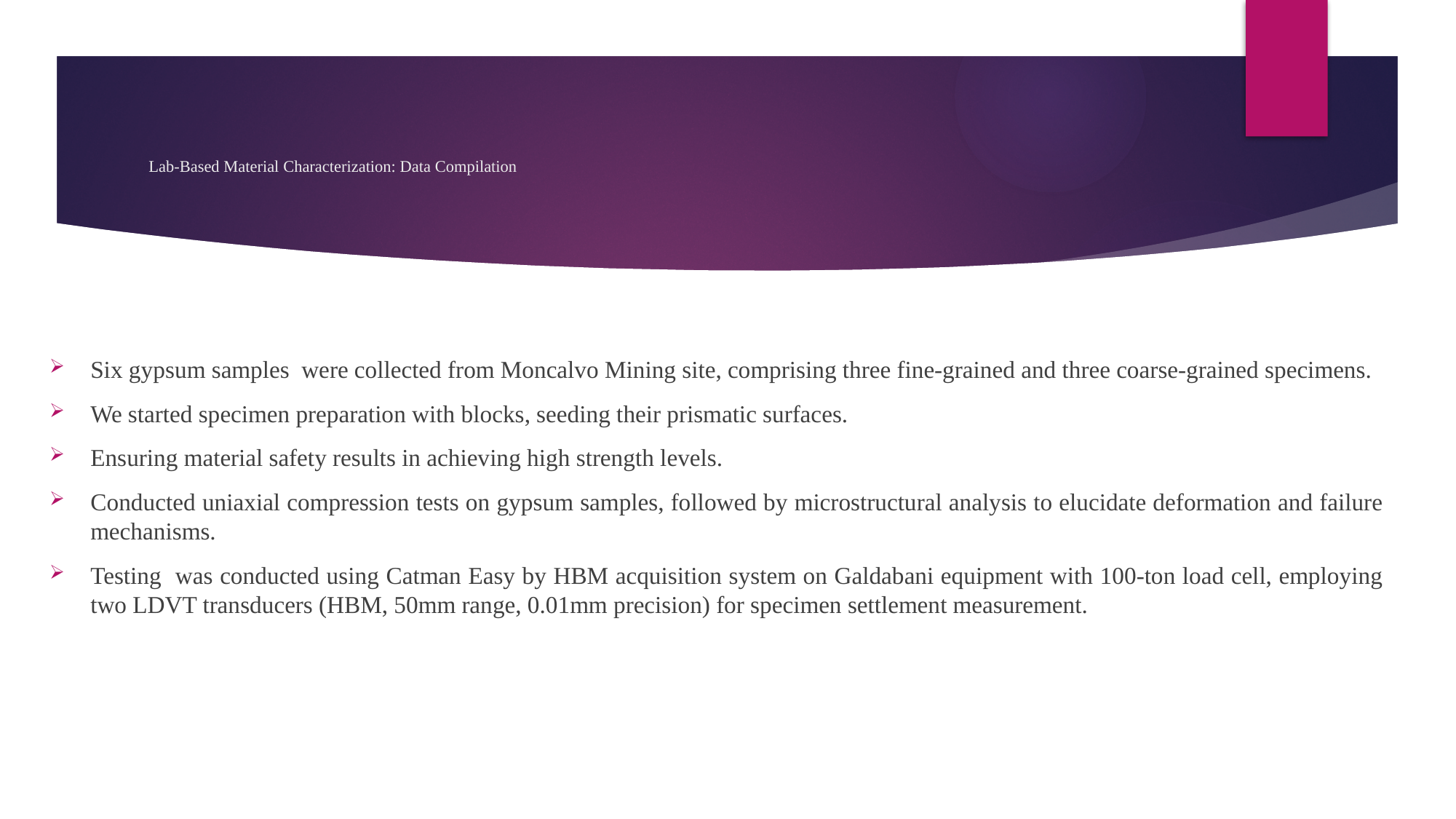

# Lab-Based Material Characterization: Data Compilation

Six gypsum samples  were collected from Moncalvo Mining site, comprising three fine-grained and three coarse-grained specimens.
We started specimen preparation with blocks, seeding their prismatic surfaces.
Ensuring material safety results in achieving high strength levels.
Conducted uniaxial compression tests on gypsum samples, followed by microstructural analysis to elucidate deformation and failure mechanisms.
Testing  was conducted using Catman Easy by HBM acquisition system on Galdabani equipment with 100-ton load cell, employing two LDVT transducers (HBM, 50mm range, 0.01mm precision) for specimen settlement measurement.